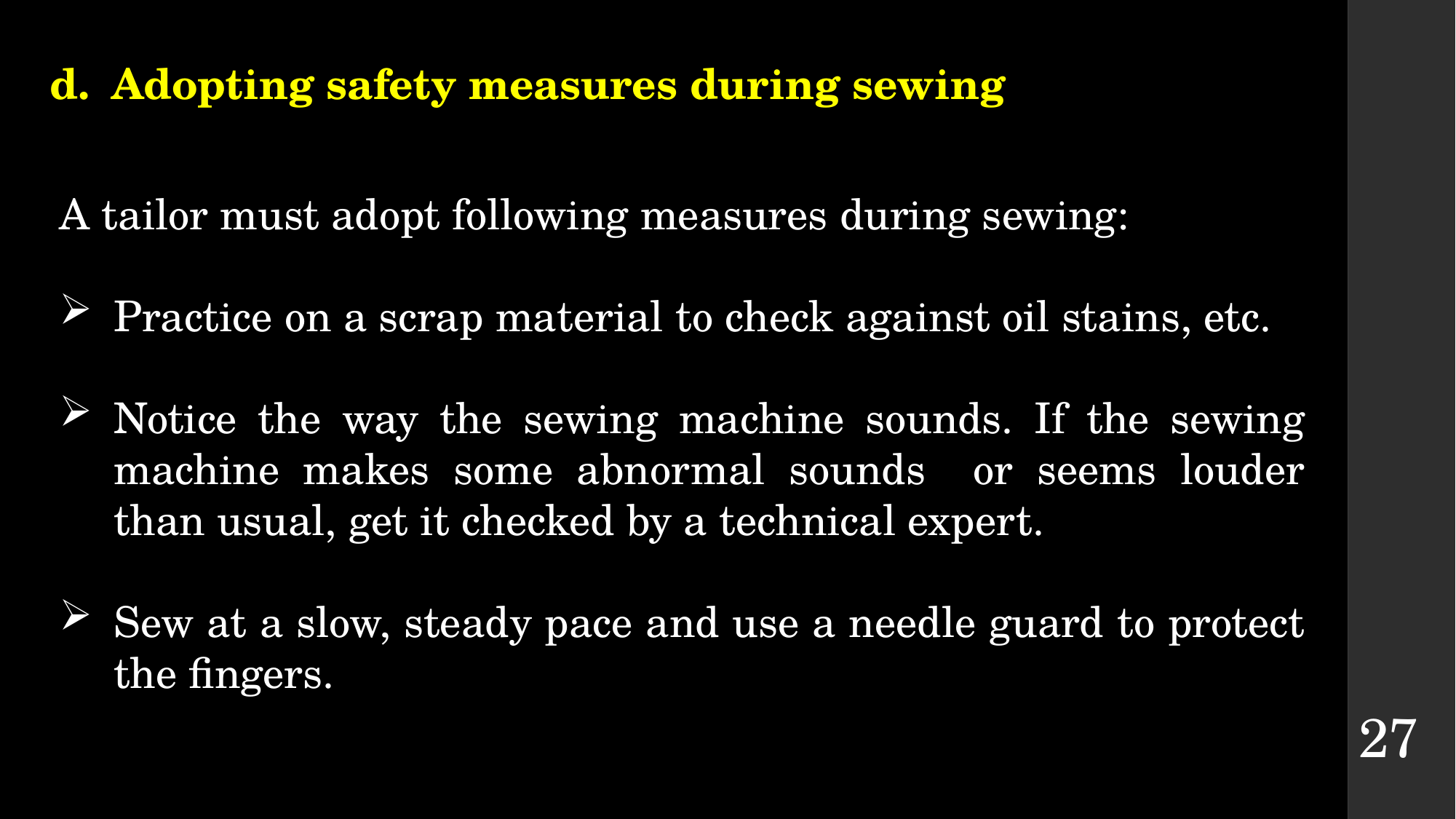

# Adopting safety measures during sewing
A tailor must adopt following measures during sewing:

Practice on a scrap material to check against oil stains, etc.

Notice the way the sewing machine sounds. If the sewing machine makes some abnormal sounds  or seems louder than usual, get it checked by a technical expert.

Sew at a slow, steady pace and use a needle guard to protect the fingers.
27